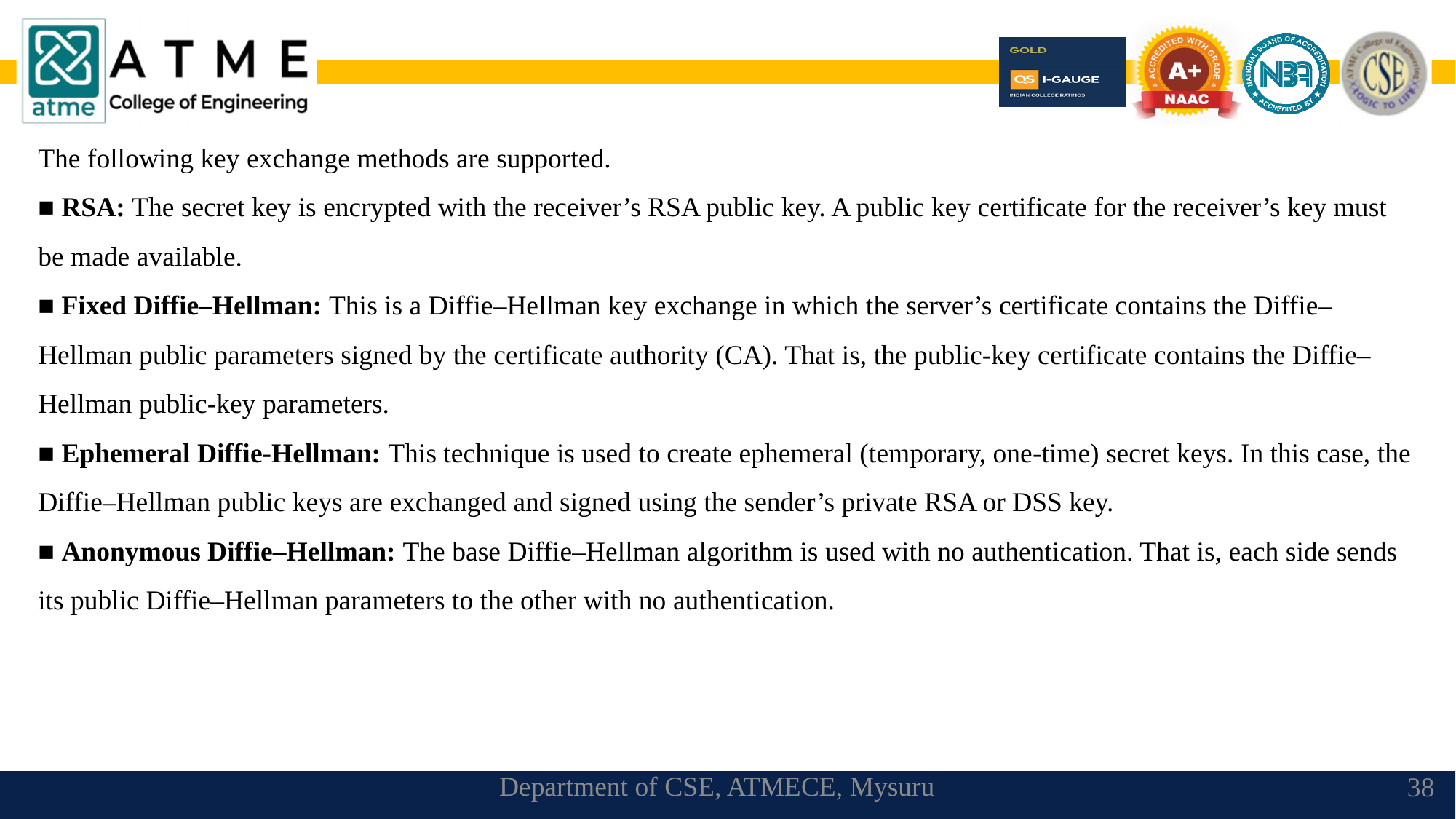

The following key exchange methods are supported.
■ RSA: The secret key is encrypted with the receiver’s RSA public key. A public key certificate for the receiver’s key must be made available.
■ Fixed Diffie–Hellman: This is a Diffie–Hellman key exchange in which the server’s certificate contains the Diffie–Hellman public parameters signed by the certificate authority (CA). That is, the public-key certificate contains the Diffie–Hellman public-key parameters.
■ Ephemeral Diffie-Hellman: This technique is used to create ephemeral (temporary, one-time) secret keys. In this case, the Diffie–Hellman public keys are exchanged and signed using the sender’s private RSA or DSS key.
■ Anonymous Diffie–Hellman: The base Diffie–Hellman algorithm is used with no authentication. That is, each side sends its public Diffie–Hellman parameters to the other with no authentication.
Department of CSE, ATMECE, Mysuru
38